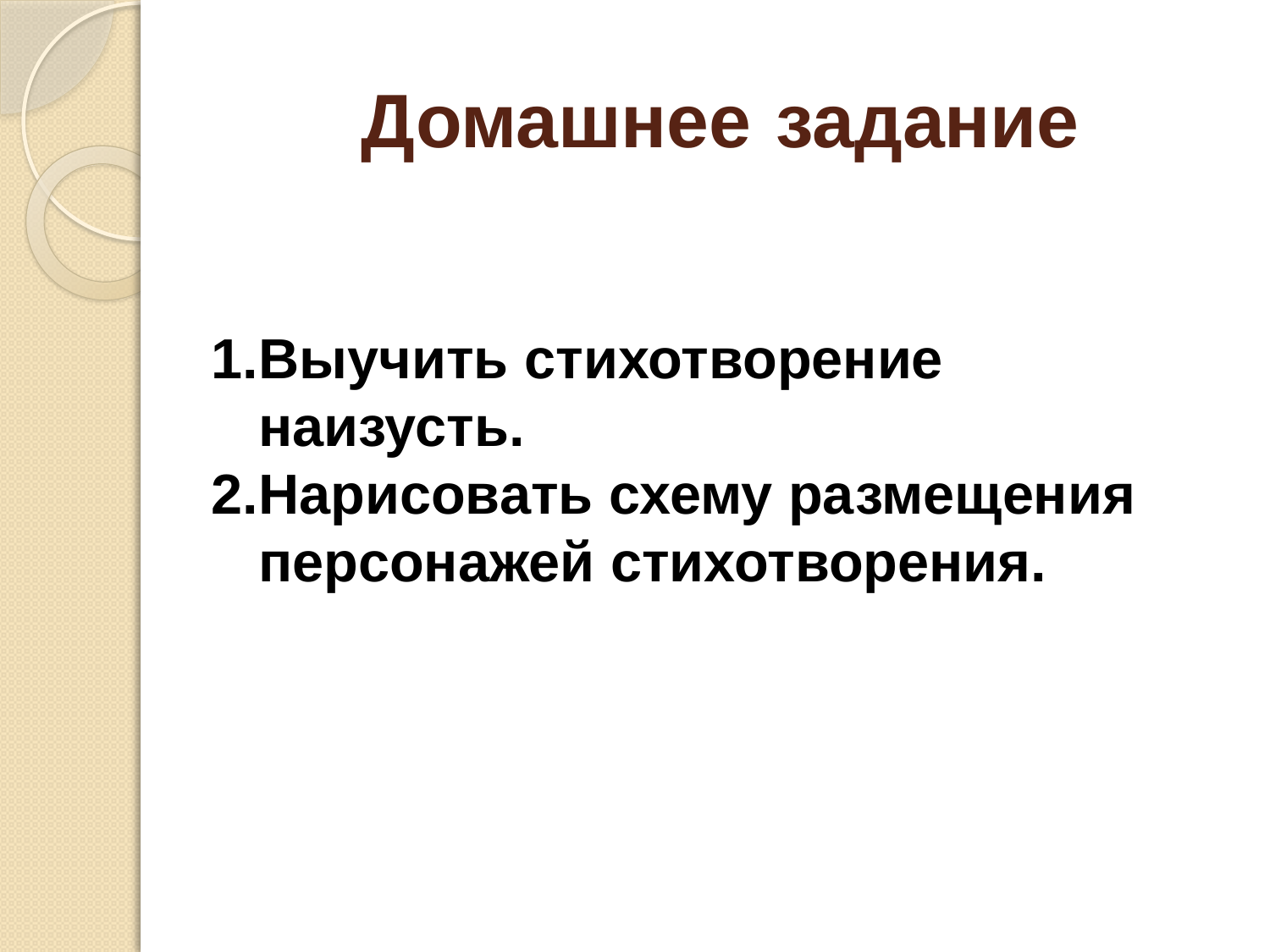

# Домашнее задание
Выучить стихотворение наизусть.
Нарисовать схему размещения персонажей стихотворения.